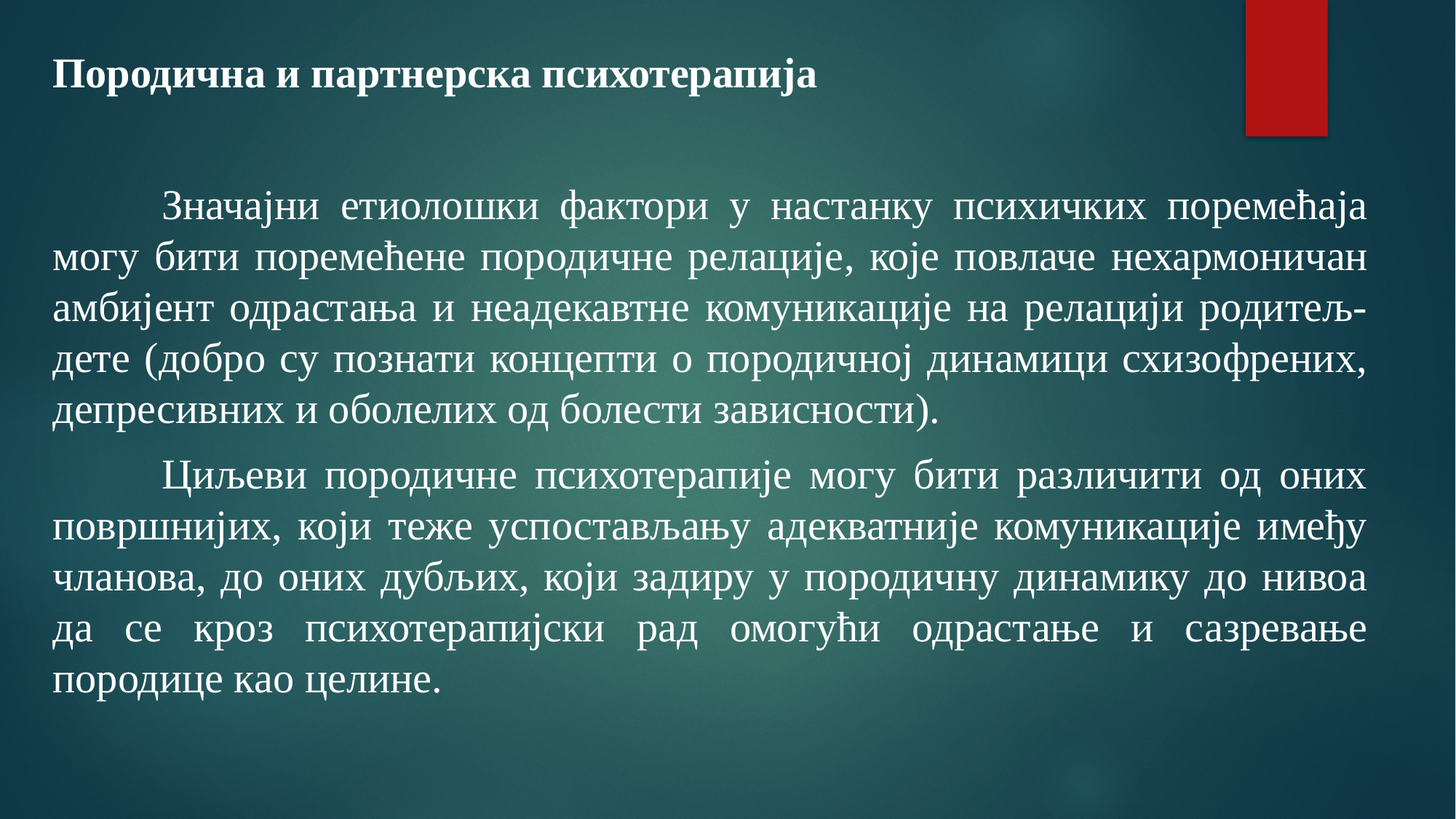

Породична и партнерска психотерапија

	Значајни етиолошки фактори у настанку психичких поремећаја могу бити поремећене породичне релације, које повлаче нехармоничан амбијент одрастања и неадекавтне комуникације на релацији родитељ-дете (добро су познати концепти о породичној динамици схизофрених, депресивних и оболелих од болести зависности).
	Циљеви породичне психотерапије могу бити различити од оних површнијих, који теже успостављању адекватније комуникације имеђу чланова, до оних дубљих, који задиру у породичну динамику до нивоа да се кроз психотерапијски рад омогући одрастање и сазревање породице као целине.